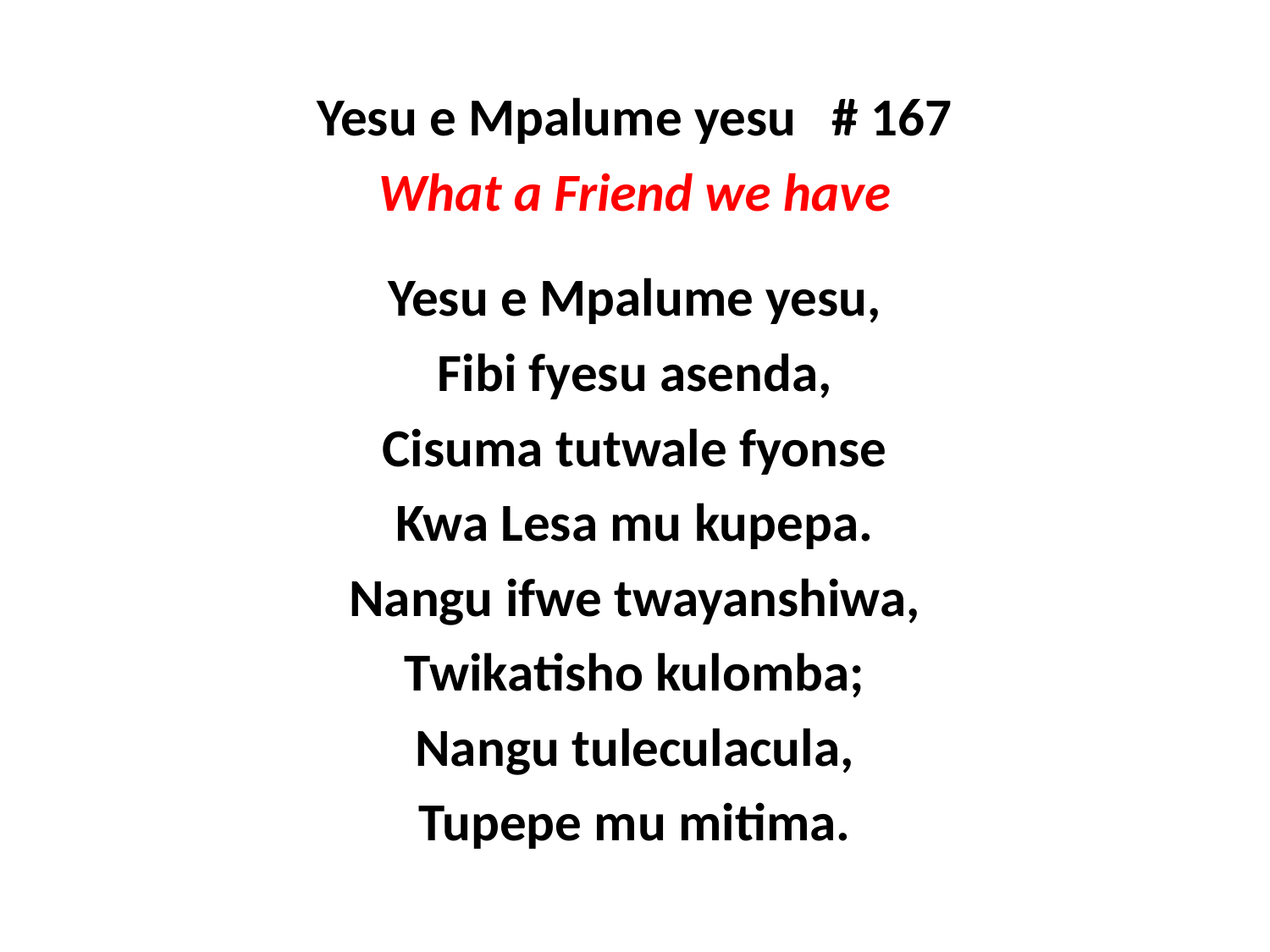

Yesu e Mpalume yesu   # 167
What a Friend we have

Yesu e Mpalume yesu,
Fibi fyesu asenda,
Cisuma tutwale fyonse
Kwa Lesa mu kupepa.
Nangu ifwe twayanshiwa,
Twikatisho kulomba;
Nangu tuleculacula,
Tupepe mu mitima.